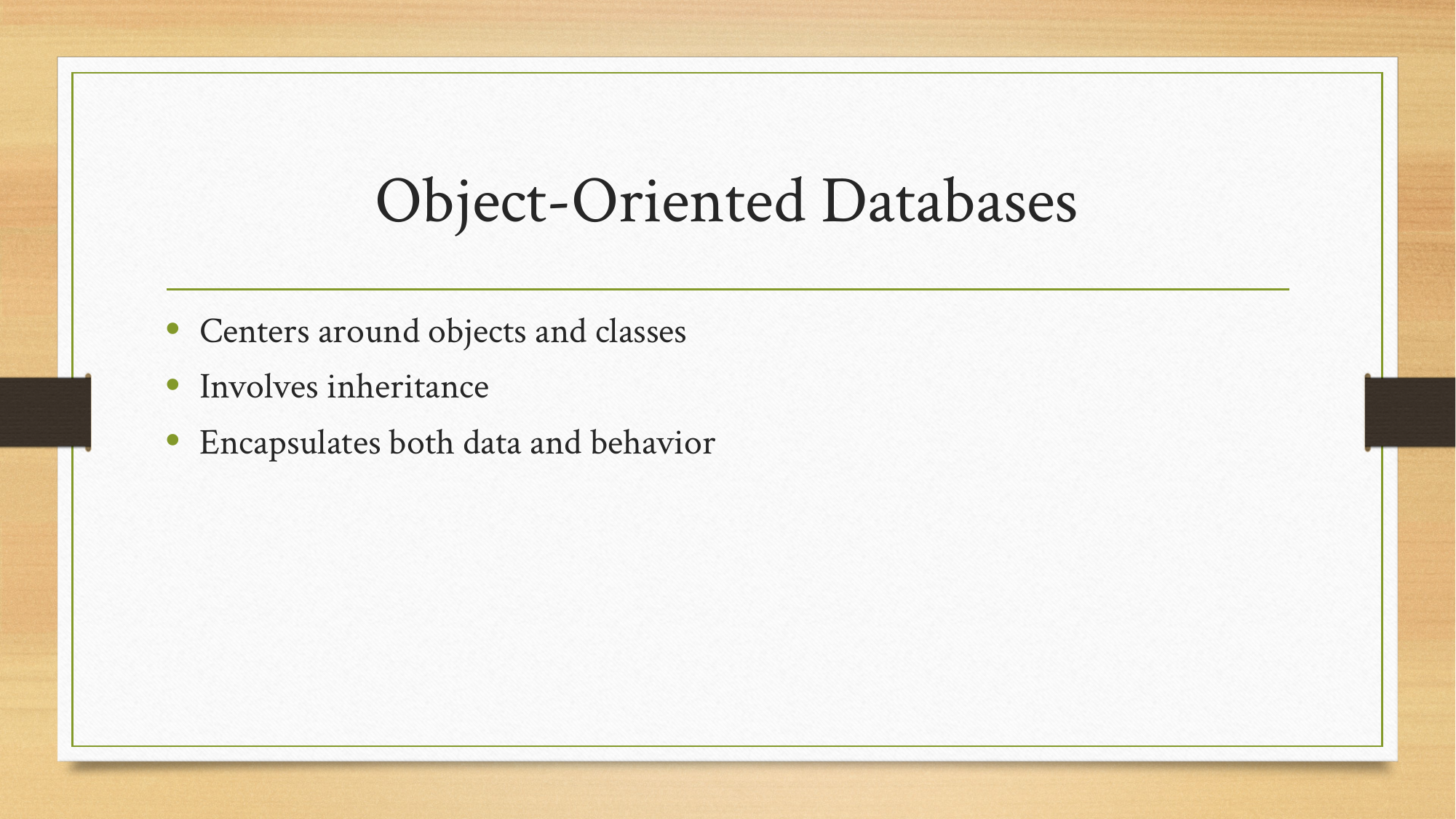

# Object-Oriented Databases
Centers around objects and classes
Involves inheritance
Encapsulates both data and behavior